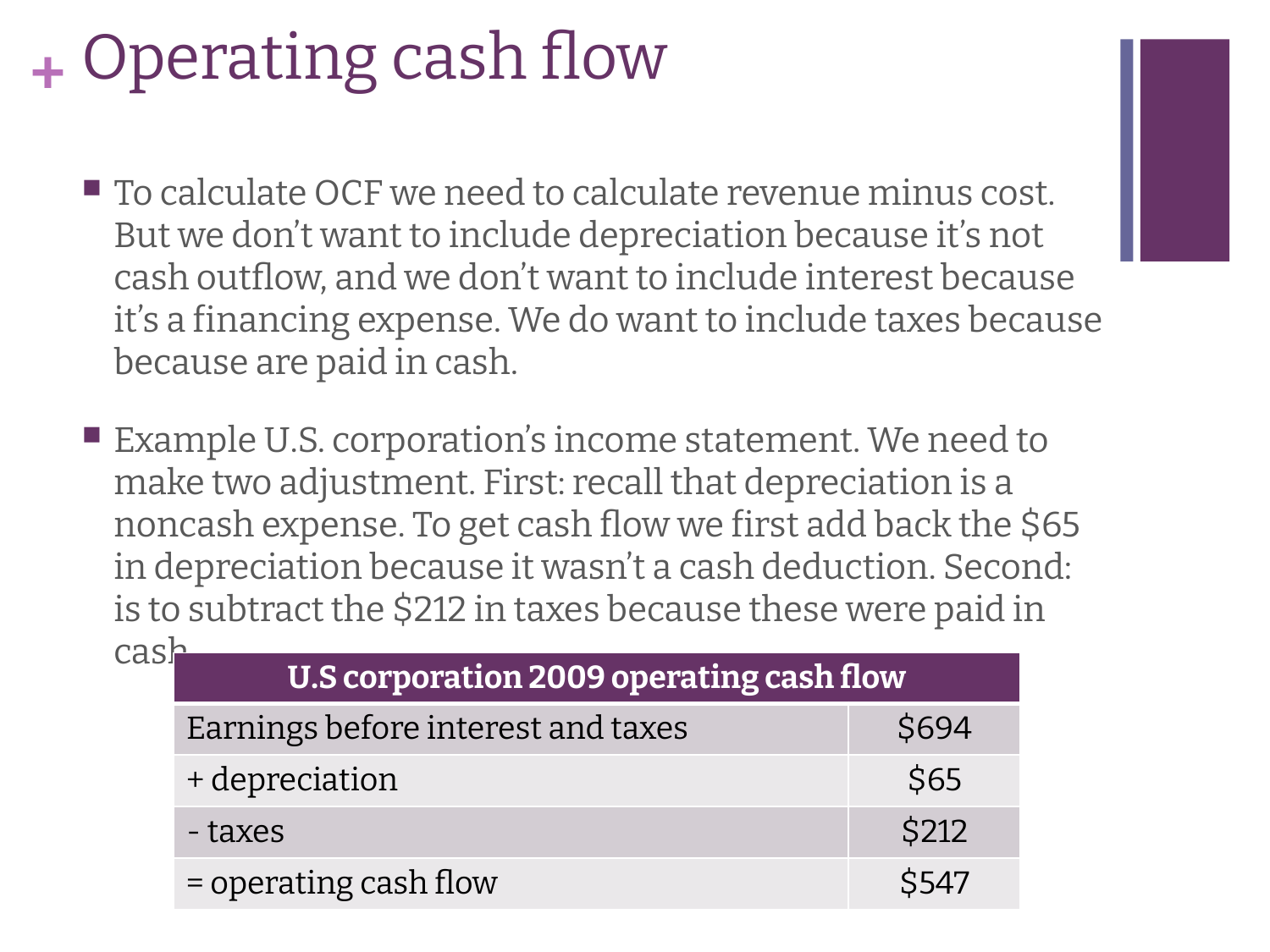

# Operating cash flow
To calculate OCF we need to calculate revenue minus cost. But we don’t want to include depreciation because it’s not cash outflow, and we don’t want to include interest because it’s a financing expense. We do want to include taxes because because are paid in cash.
Example U.S. corporation’s income statement. We need to make two adjustment. First: recall that depreciation is a noncash expense. To get cash flow we first add back the $65 in depreciation because it wasn’t a cash deduction. Second: is to subtract the $212 in taxes because these were paid in cash.

| U.S corporation 2009 operating cash flow |  |
| --- | --- |
| Earnings before interest and taxes | $694 |
| + depreciation | $65 |
| - taxes | $212 |
| = operating cash flow | $547 |